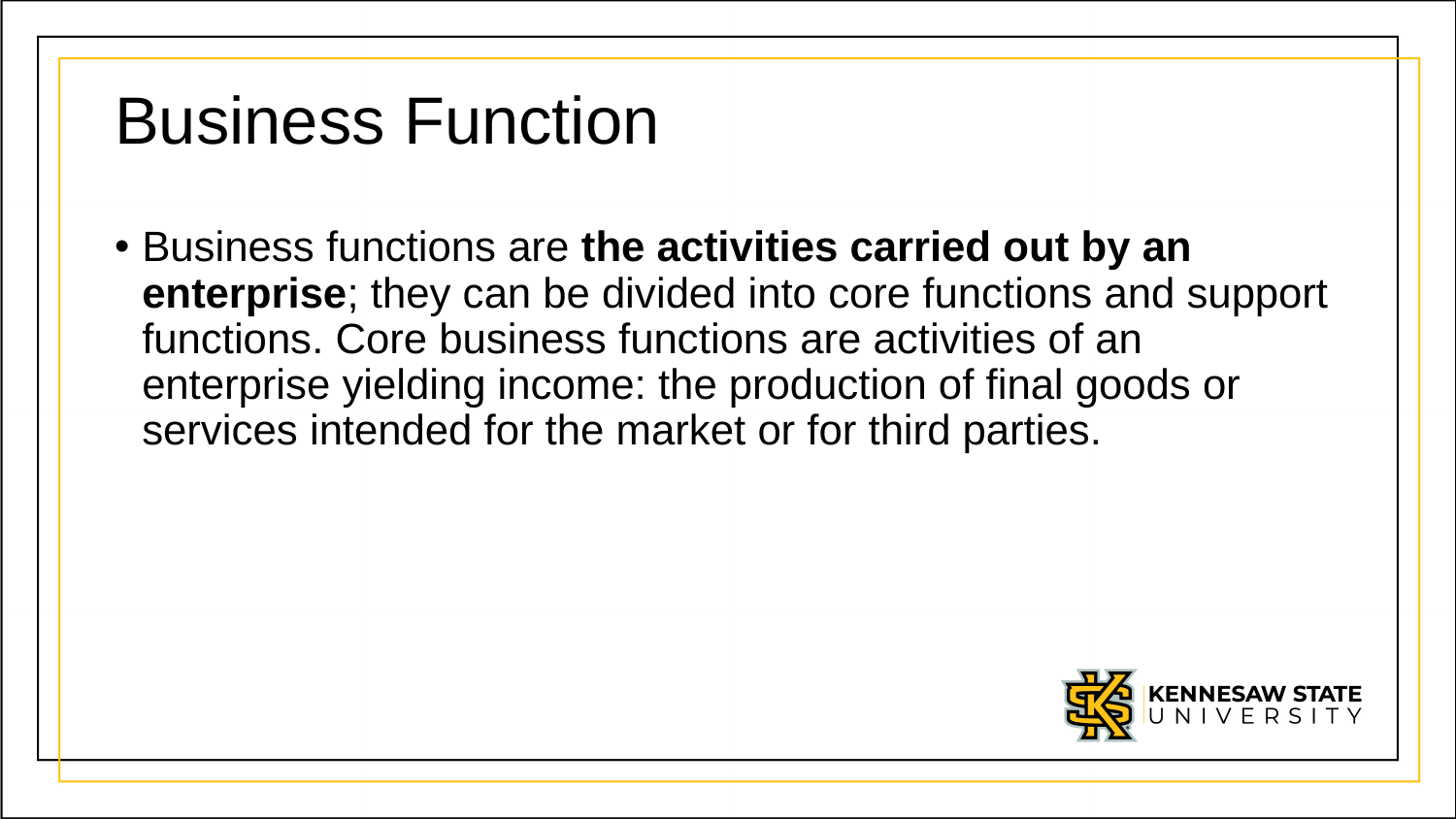

# Business Function
Business functions are the activities carried out by an enterprise; they can be divided into core functions and support functions. Core business functions are activities of an enterprise yielding income: the production of final goods or services intended for the market or for third parties.